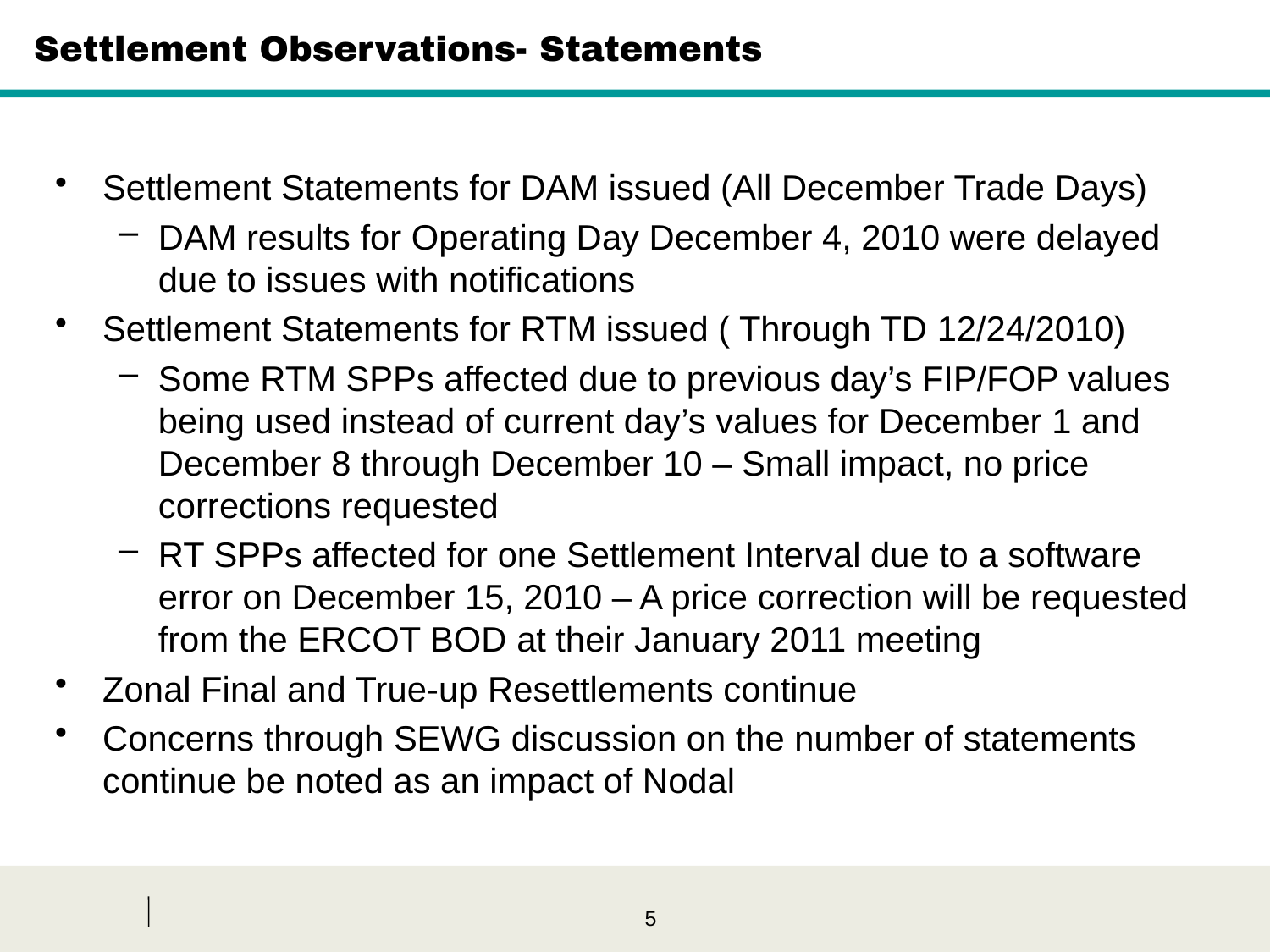

# Settlement Observations- Statements
Settlement Statements for DAM issued (All December Trade Days)
DAM results for Operating Day December 4, 2010 were delayed due to issues with notifications
Settlement Statements for RTM issued ( Through TD 12/24/2010)
Some RTM SPPs affected due to previous day’s FIP/FOP values being used instead of current day’s values for December 1 and December 8 through December 10 – Small impact, no price corrections requested
RT SPPs affected for one Settlement Interval due to a software error on December 15, 2010 – A price correction will be requested from the ERCOT BOD at their January 2011 meeting
Zonal Final and True-up Resettlements continue
Concerns through SEWG discussion on the number of statements continue be noted as an impact of Nodal